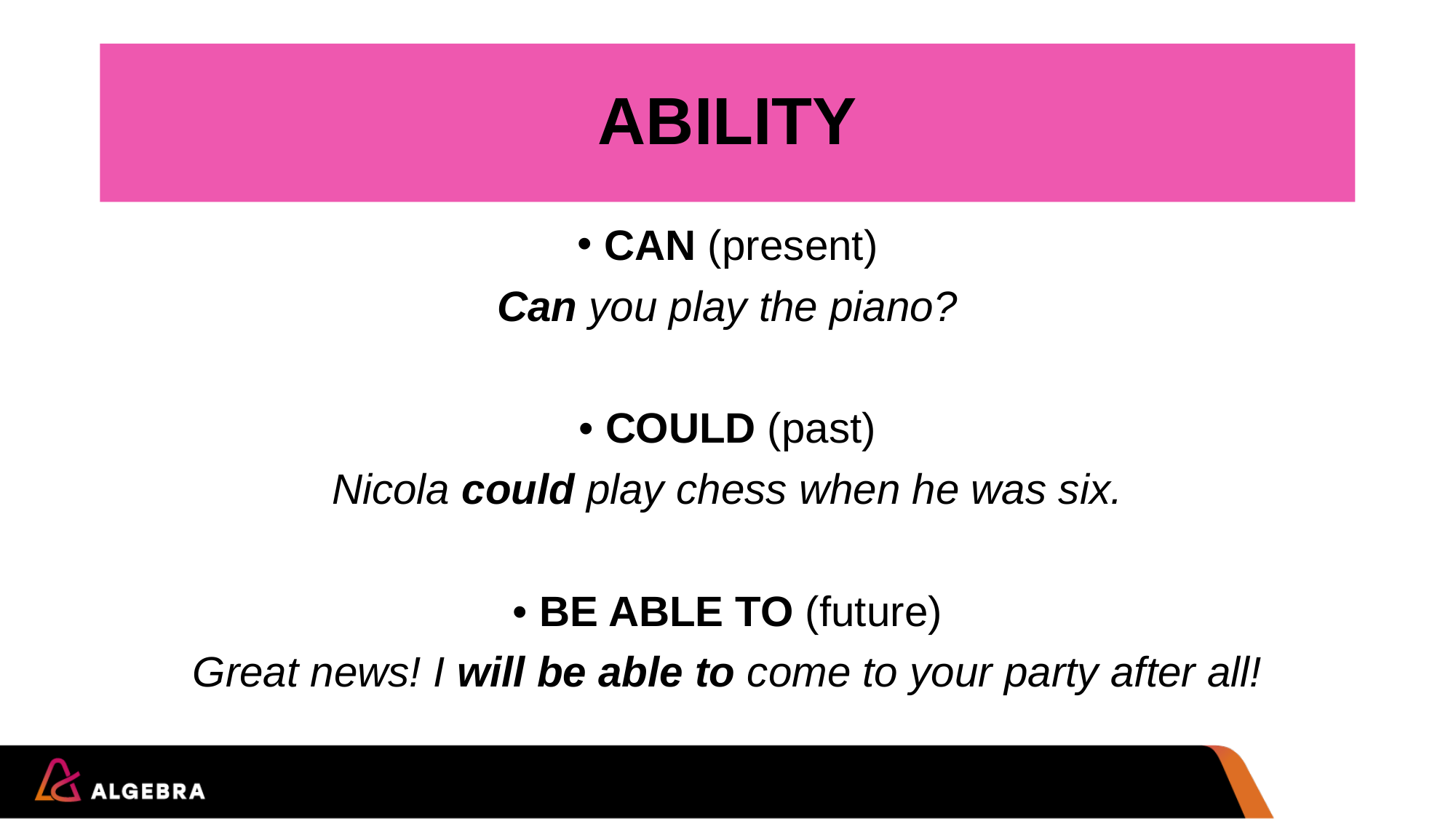

# ABILITY
CAN (present)
Can you play the piano?

• COULD (past)
Nicola could play chess when he was six.

• BE ABLE TO (future)
Great news! I will be able to come to your party after all!